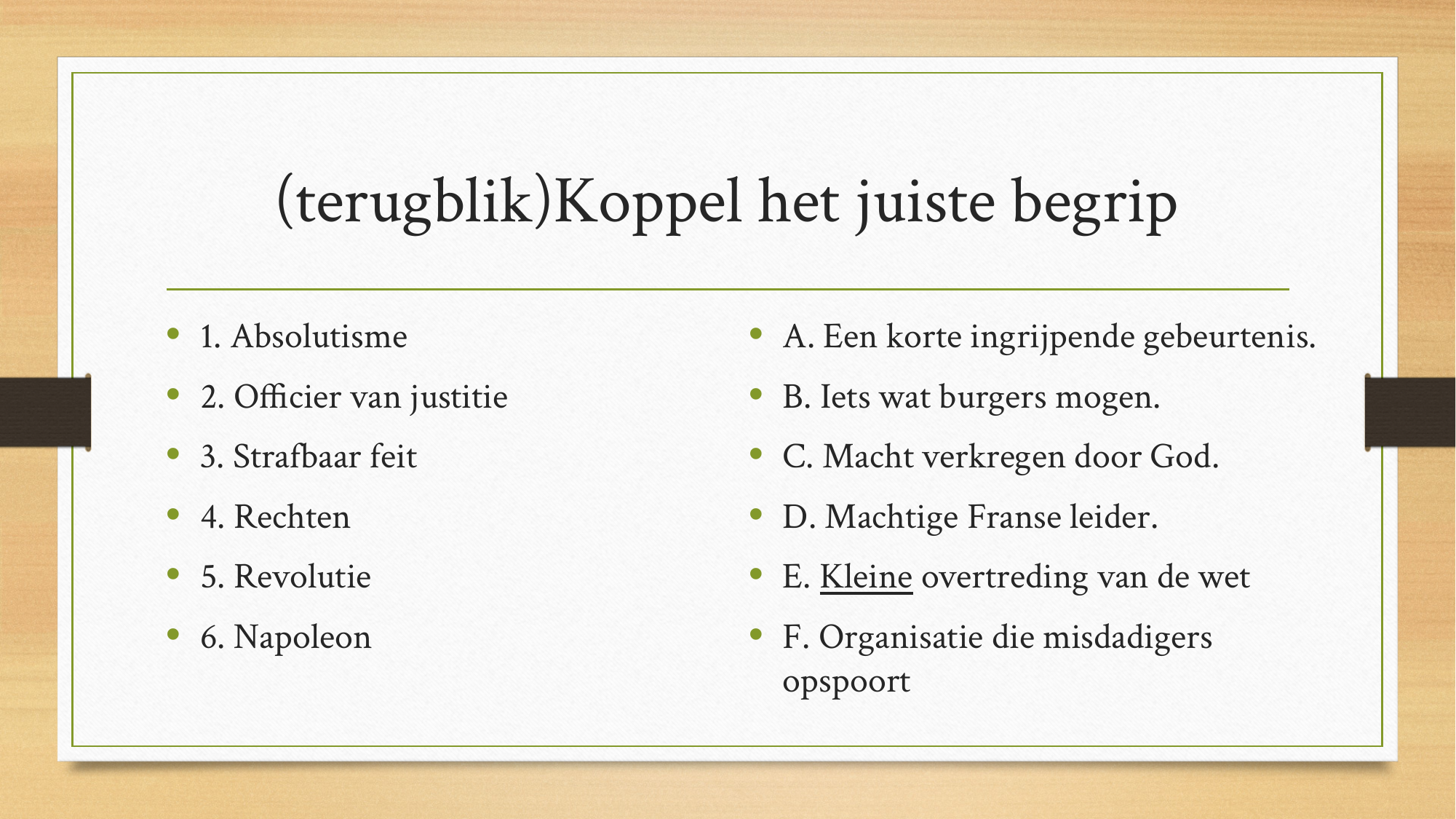

# (terugblik)Koppel het juiste begrip
1. Absolutisme
2. Officier van justitie
3. Strafbaar feit
4. Rechten
5. Revolutie
6. Napoleon

A. Een korte ingrijpende gebeurtenis.
B. Iets wat burgers mogen.
C. Macht verkregen door God.
D. Machtige Franse leider.
E. Kleine overtreding van de wet
F. Organisatie die misdadigers opspoort